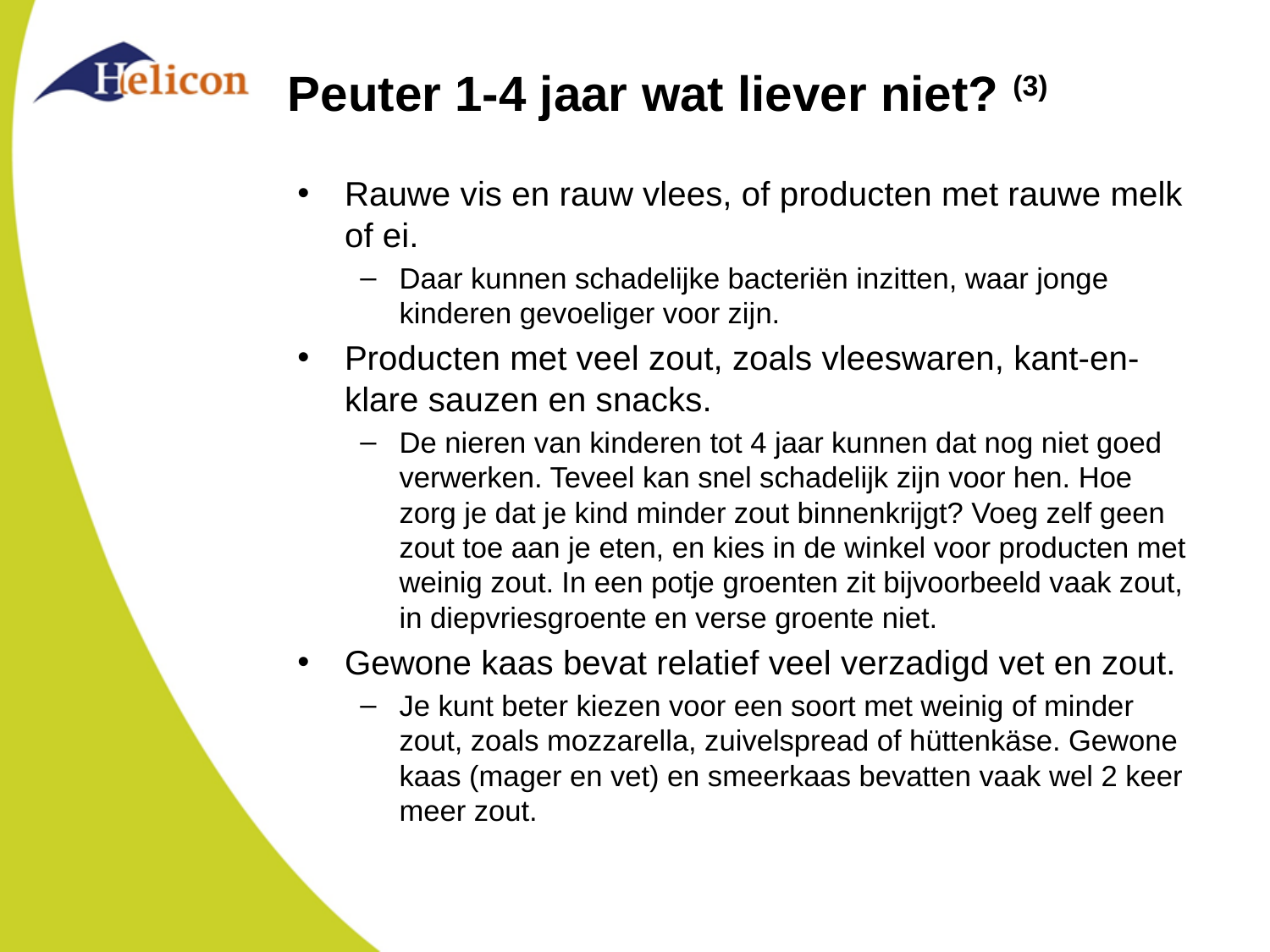

# Peuter 1-4 jaar wat liever niet? (3)
Rauwe vis en rauw vlees, of producten met rauwe melk of ei.
Daar kunnen schadelijke bacteriën inzitten, waar jonge kinderen gevoeliger voor zijn.
Producten met veel zout, zoals vleeswaren, kant-en-klare sauzen en snacks.
De nieren van kinderen tot 4 jaar kunnen dat nog niet goed verwerken. Teveel kan snel schadelijk zijn voor hen. Hoe zorg je dat je kind minder zout binnenkrijgt? Voeg zelf geen zout toe aan je eten, en kies in de winkel voor producten met weinig zout. In een potje groenten zit bijvoorbeeld vaak zout, in diepvriesgroente en verse groente niet.
Gewone kaas bevat relatief veel verzadigd vet en zout.
Je kunt beter kiezen voor een soort met weinig of minder zout, zoals mozzarella, zuivelspread of hüttenkäse. Gewone kaas (mager en vet) en smeerkaas bevatten vaak wel 2 keer meer zout.